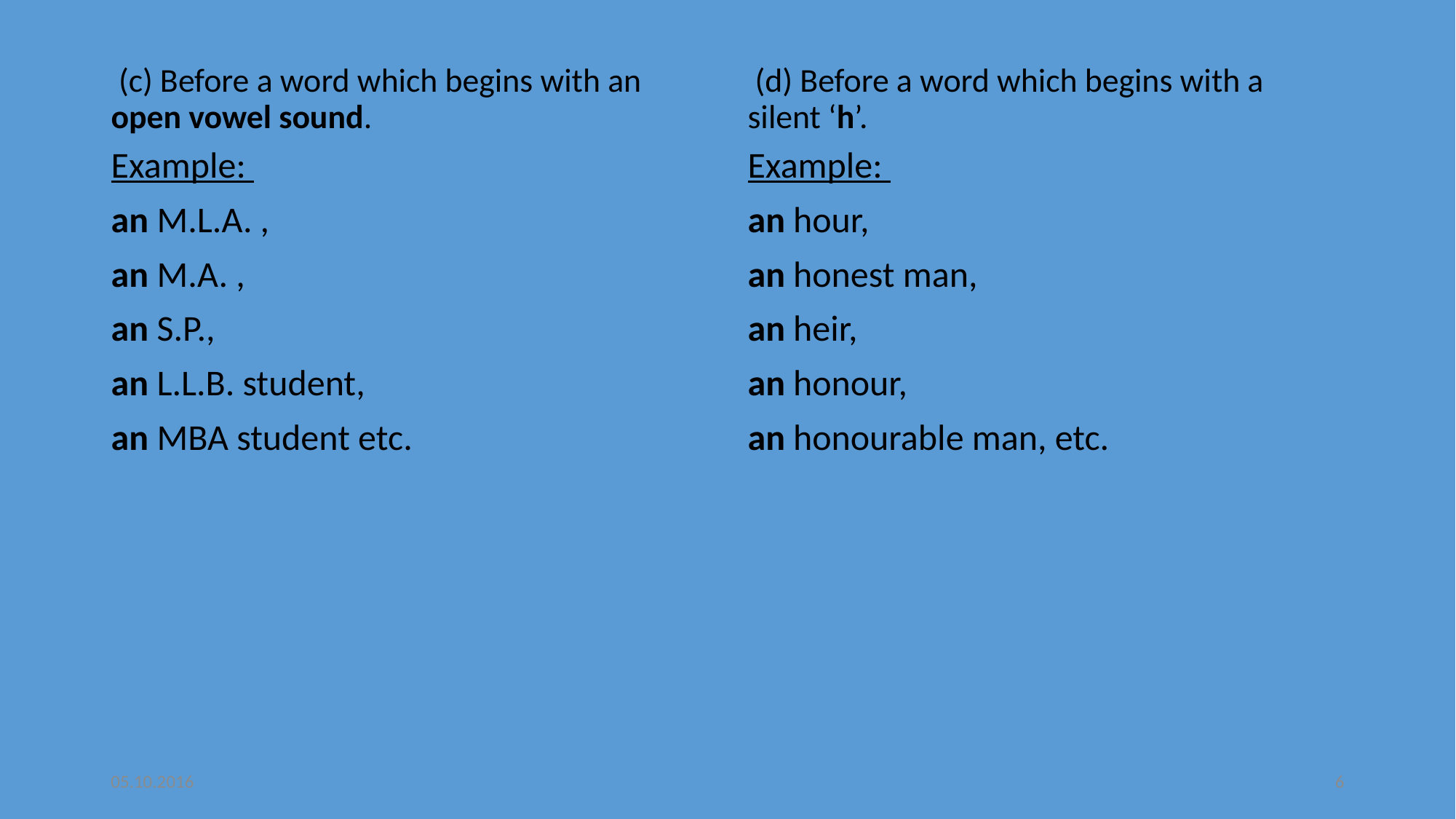

(c) Before a word which begins with an open vowel sound.
 (d) Before a word which begins with a silent ‘h’.
Example:
an M.L.A. ,
an M.A. ,
an S.P.,
an L.L.B. student,
an MBA student etc.
Example:
an hour,
an honest man,
an heir,
an honour,
an honourable man, etc.
05.10.2016
6